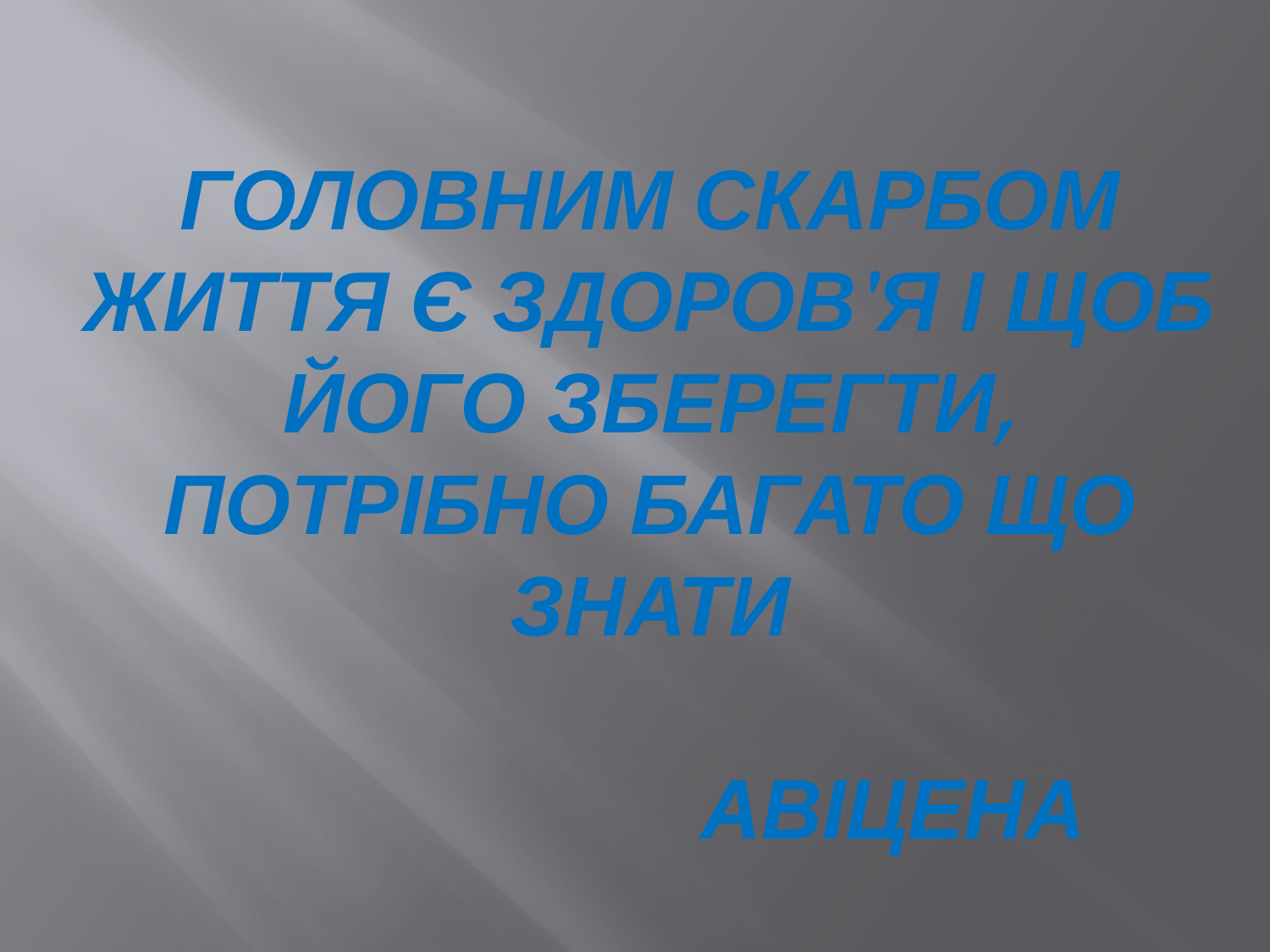

# Головним скарбом життя є здоров'я і щоб його зберегти, потрібно багато що знати Авіцена